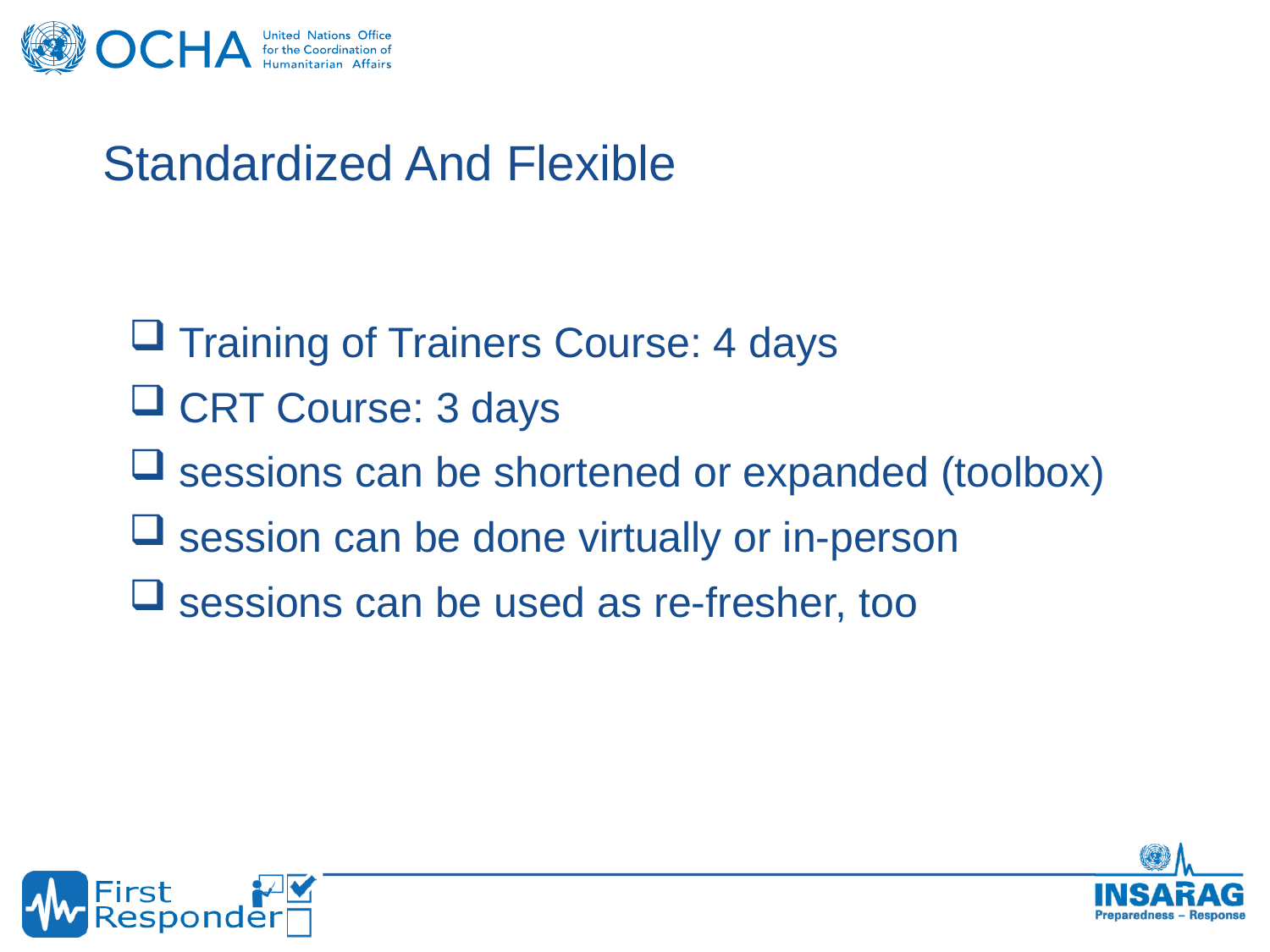

Standardized And Flexible

Training of Trainers Course: 4 days
CRT Course: 3 days
sessions can be shortened or expanded (toolbox)
session can be done virtually or in-person
sessions can be used as re-fresher, too